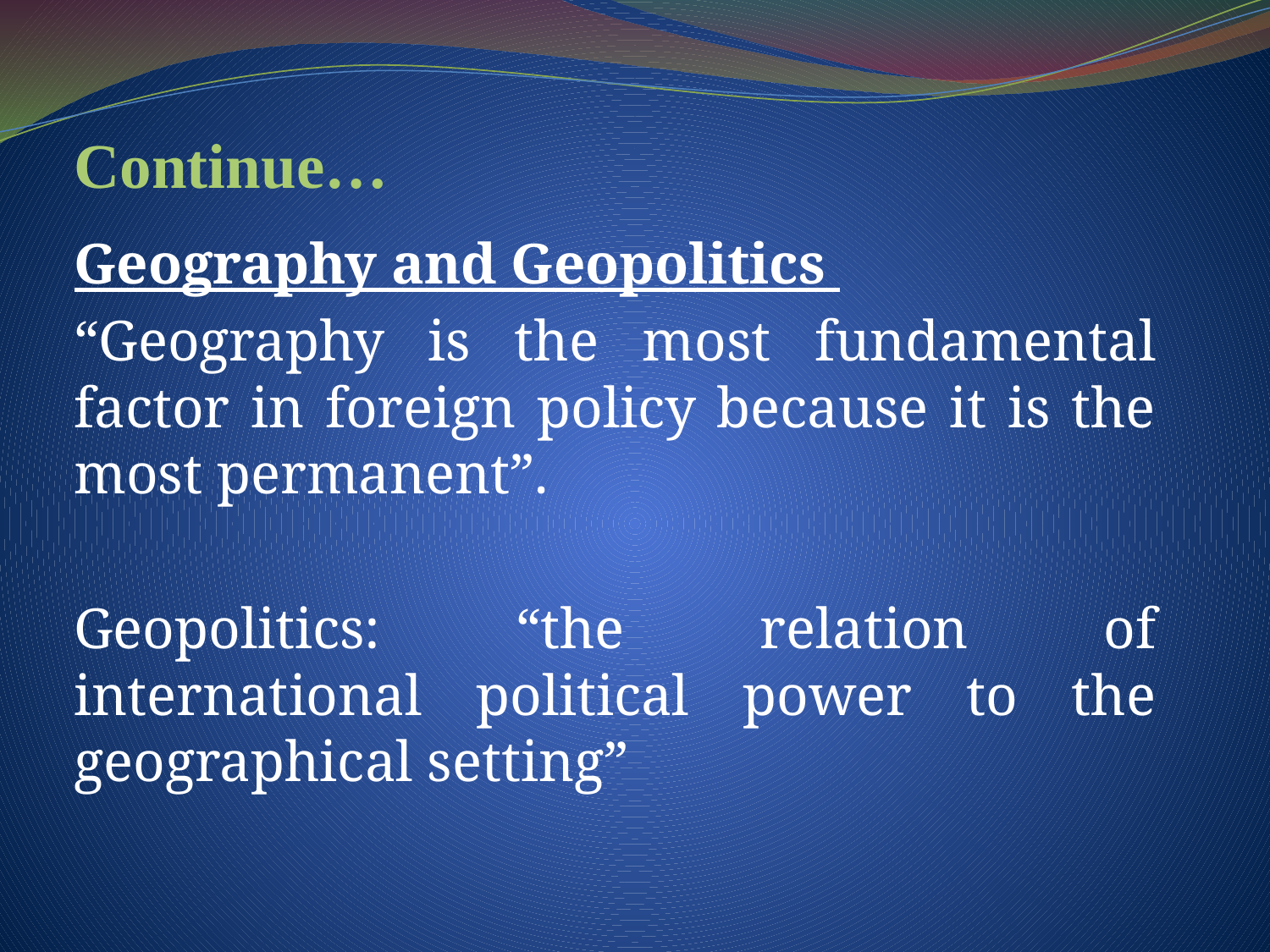

# Continue…
Geography and Geopolitics
“Geography is the most fundamental factor in foreign policy because it is the most permanent”.

Geopolitics: “the relation of international political power to the geographical setting”